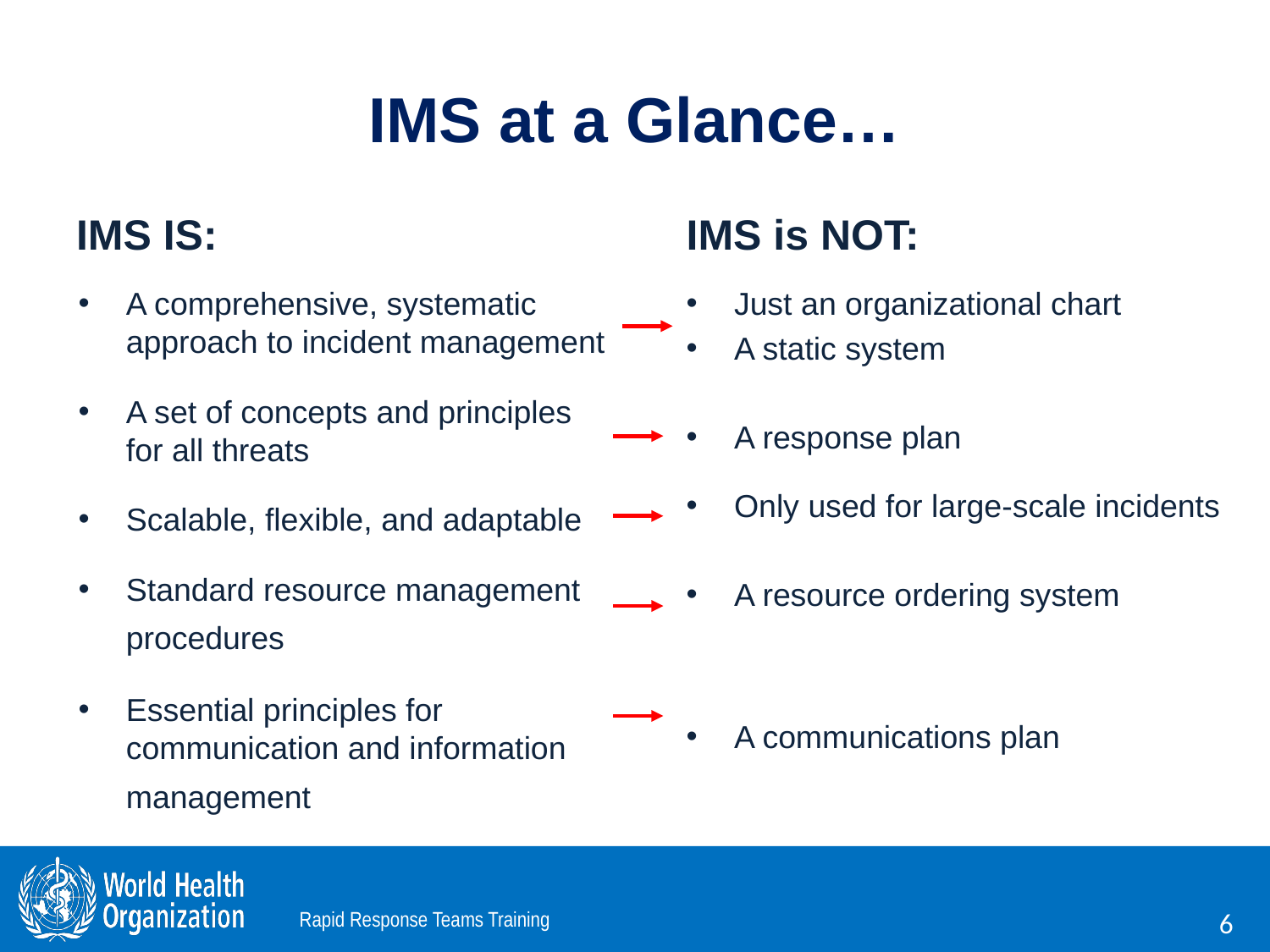

# IMS at a Glance…
IMS IS:
IMS is NOT:
A comprehensive, systematic approach to incident management
A set of concepts and principles for all threats
Scalable, flexible, and adaptable
Standard resource management procedures
Essential principles for communication and information management

Just an organizational chart
A static system

A response plan

Only used for large-scale incidents

A resource ordering system

A communications plan